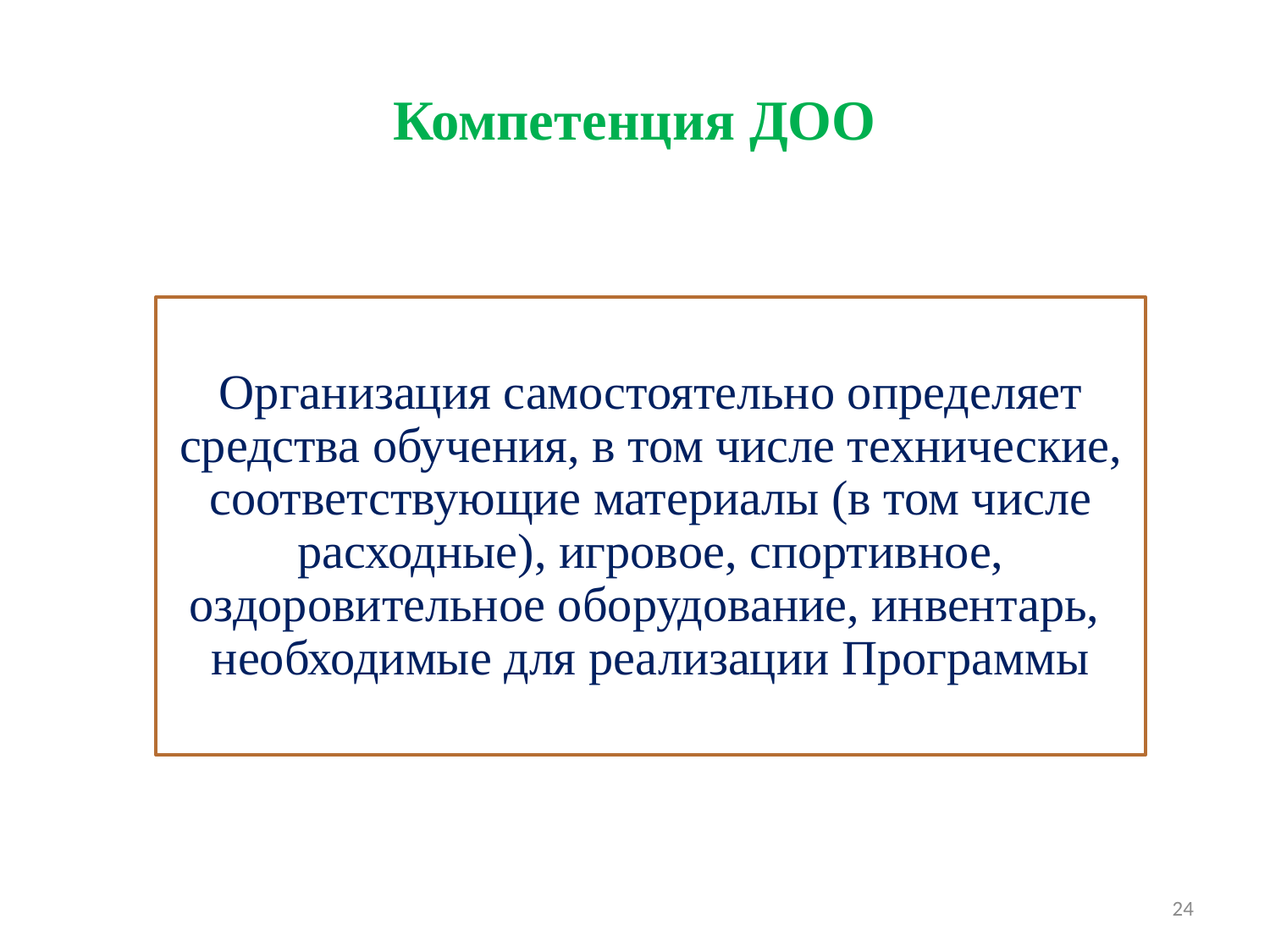

Требования к развивающей предметно-пространственной среде
# Компетенция ДОО
Организация самостоятельно определяет средства обучения, в том числе технические, соответствующие материалы (в том числе расходные), игровое, спортивное, оздоровительное оборудование, инвентарь,
необходимые для реализации Программы
24